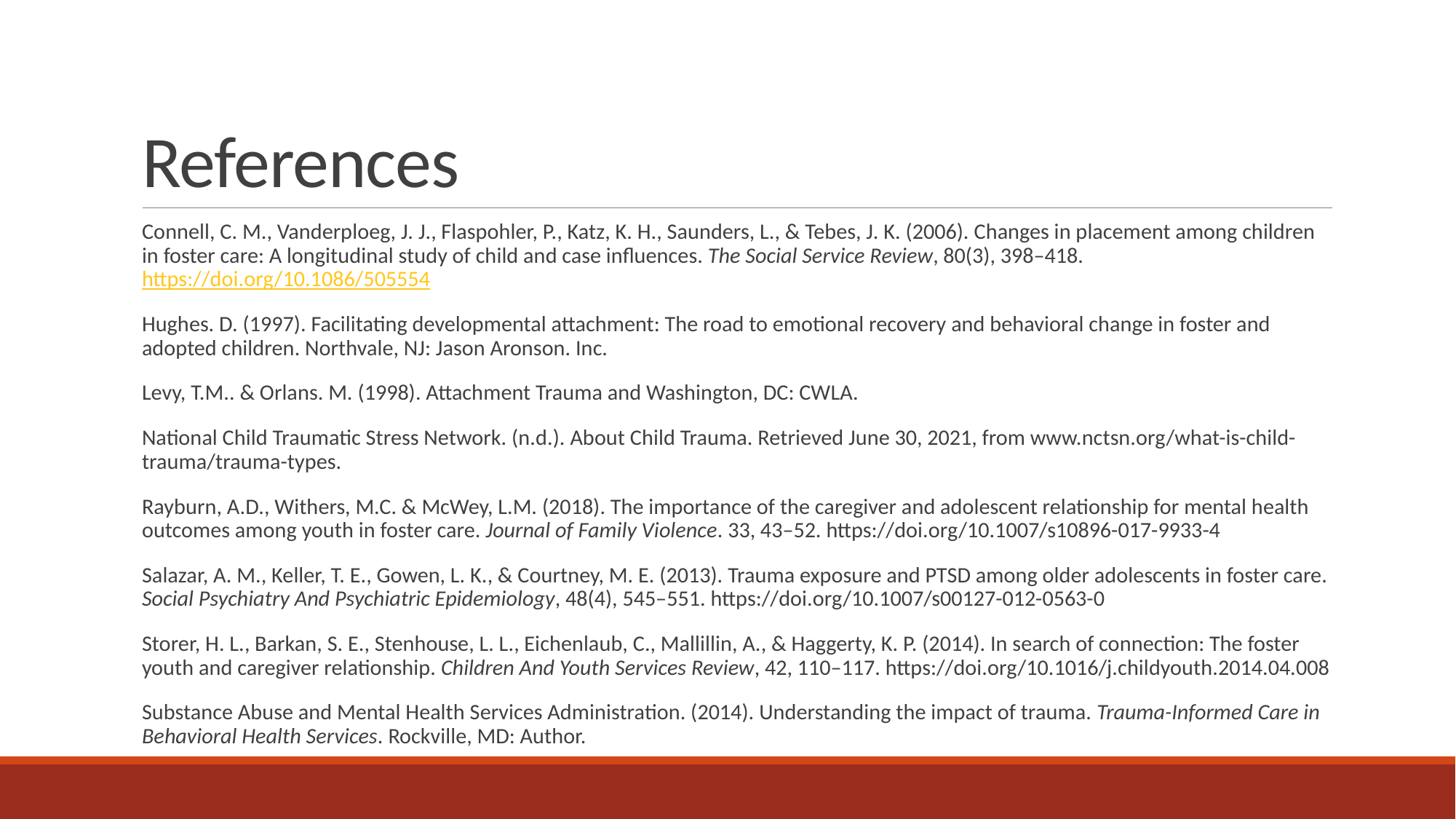

# References
Connell, C. M., Vanderploeg, J. J., Flaspohler, P., Katz, K. H., Saunders, L., & Tebes, J. K. (2006). Changes in placement among children in foster care: A longitudinal study of child and case influences. The Social Service Review, 80(3), 398–418. https://doi.org/10.1086/505554
Hughes. D. (1997). Facilitating developmental attachment: The road to emotional recovery and behavioral change in foster and adopted children. Northvale, NJ: Jason Aronson. Inc.
Levy, T.M.. & Orlans. M. (1998). Attachment Trauma and Washington, DC: CWLA.
National Child Traumatic Stress Network. (n.d.). About Child Trauma. Retrieved June 30, 2021, from www.nctsn.org/what-is-child-trauma/trauma-types.
Rayburn, A.D., Withers, M.C. & McWey, L.M. (2018). The importance of the caregiver and adolescent relationship for mental health outcomes among youth in foster care. Journal of Family Violence. 33, 43–52. https://doi.org/10.1007/s10896-017-9933-4
Salazar, A. M., Keller, T. E., Gowen, L. K., & Courtney, M. E. (2013). Trauma exposure and PTSD among older adolescents in foster care. Social Psychiatry And Psychiatric Epidemiology, 48(4), 545–551. https://doi.org/10.1007/s00127-012-0563-0
Storer, H. L., Barkan, S. E., Stenhouse, L. L., Eichenlaub, C., Mallillin, A., & Haggerty, K. P. (2014). In search of connection: The foster youth and caregiver relationship. Children And Youth Services Review, 42, 110–117. https://doi.org/10.1016/j.childyouth.2014.04.008
Substance Abuse and Mental Health Services Administration. (2014). Understanding the impact of trauma. Trauma-Informed Care in Behavioral Health Services. Rockville, MD: Author.